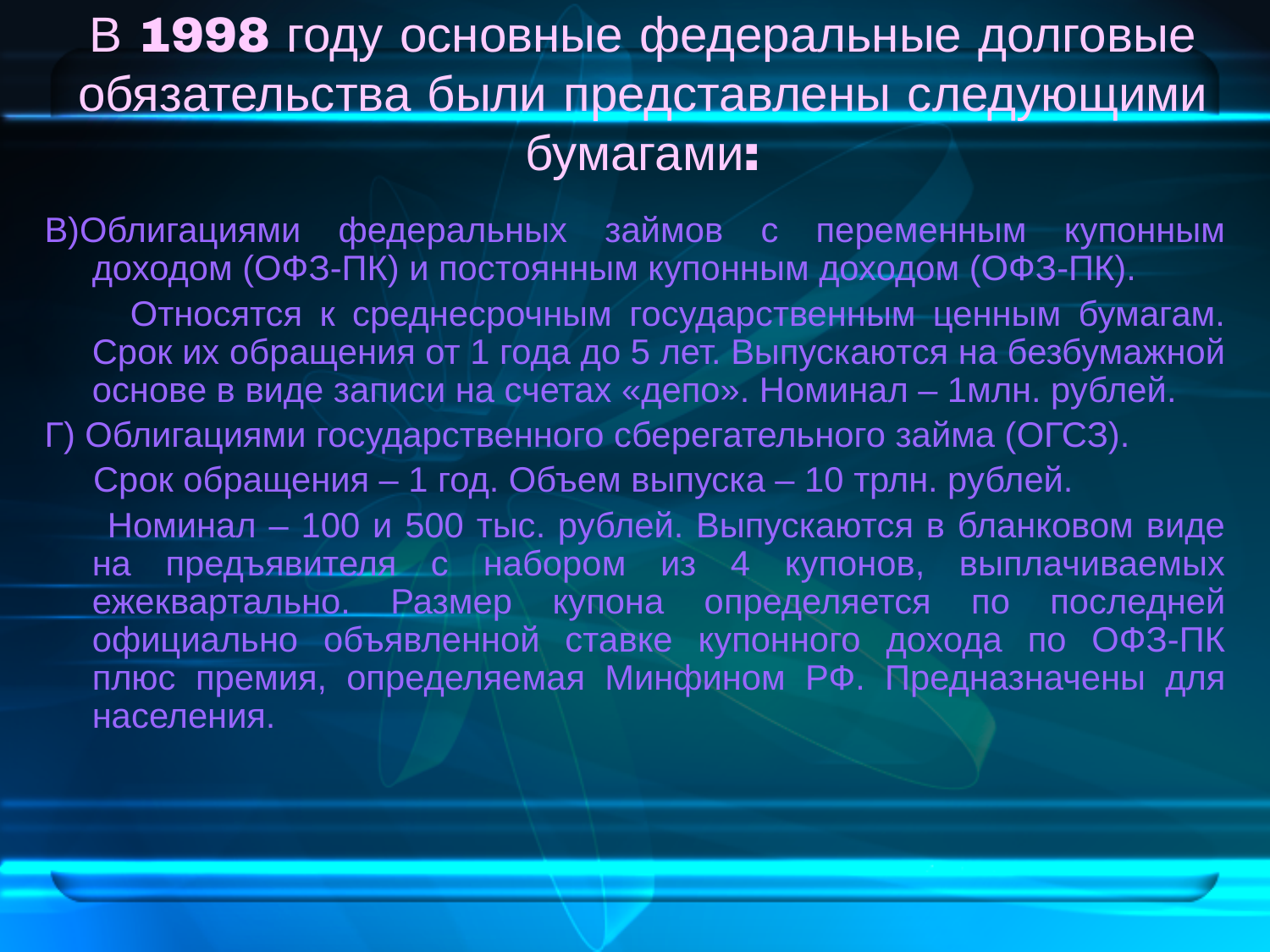

# В 1998 году основные федеральные долговые обязательства были представлены следующими бумагами:
В)Облигациями федеральных займов с переменным купонным доходом (ОФЗ-ПК) и постоянным купонным доходом (ОФЗ-ПК).
     Относятся к среднесрочным государственным ценным бумагам. Срок их обращения от 1 года до 5 лет. Выпускаются на безбумажной основе в виде записи на счетах «депо». Номинал – 1млн. рублей.
Г) Облигациями государственного сберегательного займа (ОГСЗ).
     Срок обращения – 1 год. Объем выпуска – 10 трлн. рублей.
     Номинал – 100 и 500 тыс. рублей. Выпускаются в бланковом виде на предъявителя с набором из 4 купонов, выплачиваемых ежеквартально. Размер купона определяется по последней официально объявленной ставке купонного дохода по ОФЗ-ПК плюс премия, определяемая Минфином РФ. Предназначены для населения.